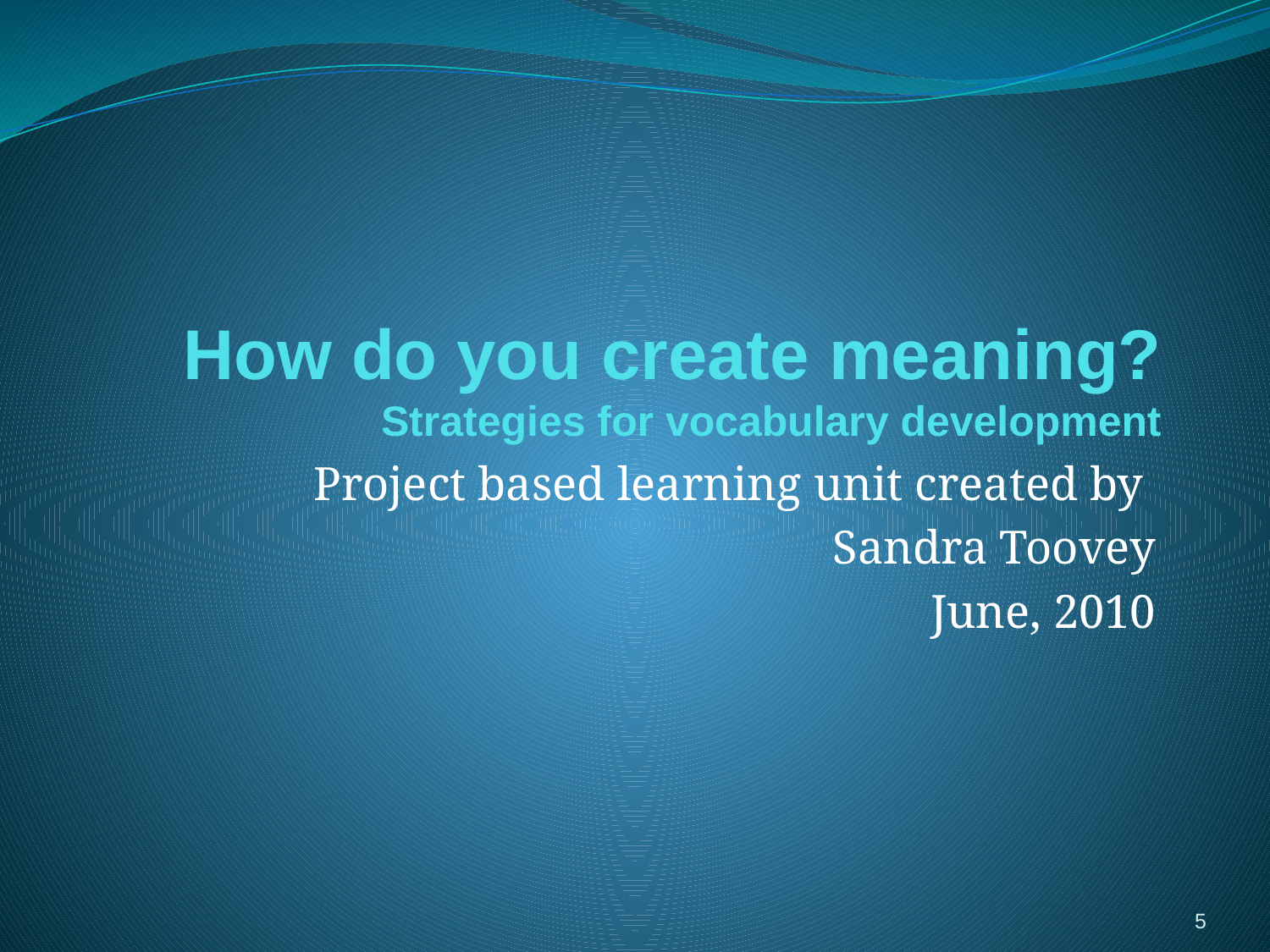

# How do you create meaning? Strategies for vocabulary development
Project based learning unit created by
Sandra Toovey
June, 2010

5